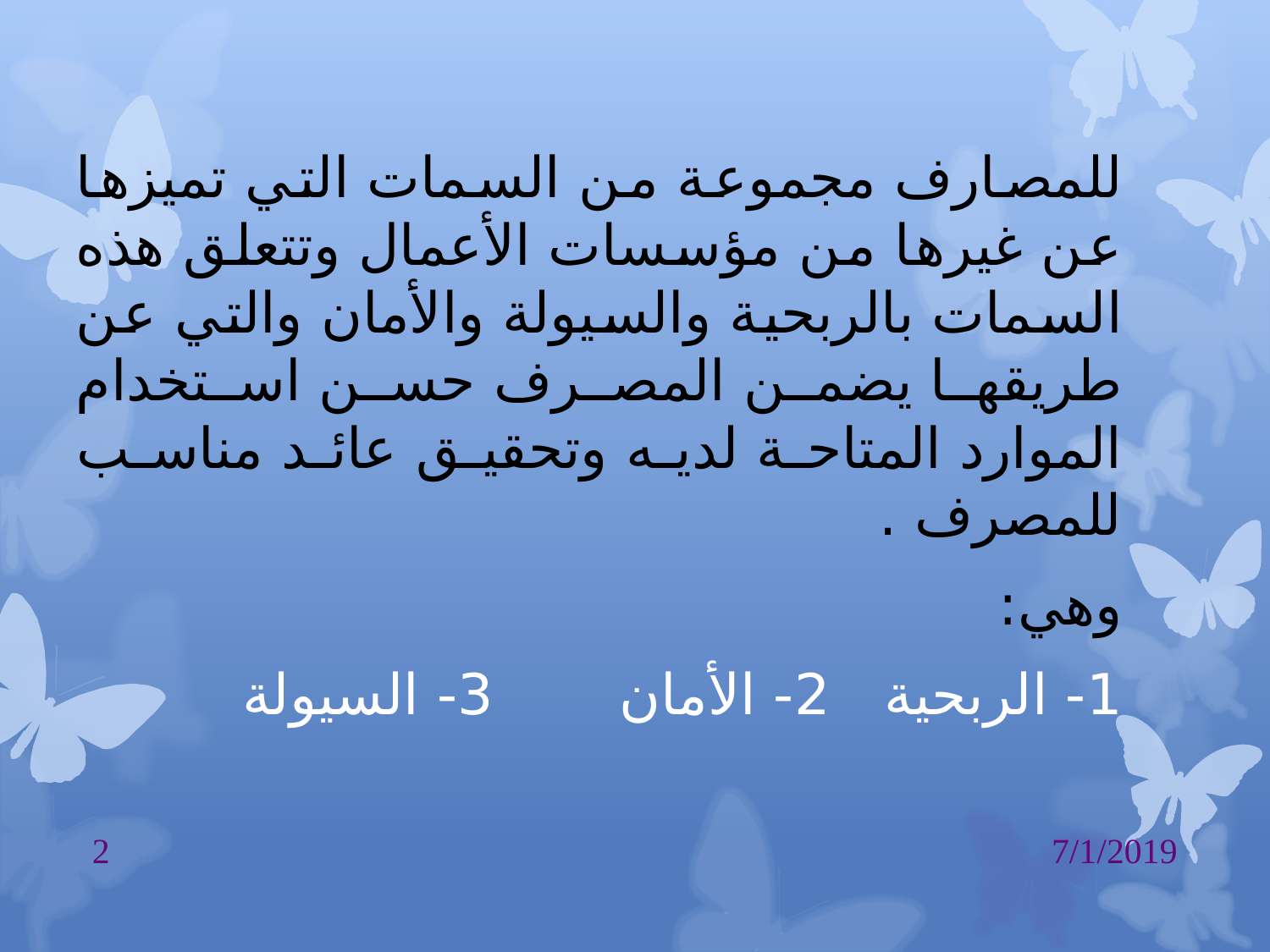

للمصارف مجموعة من السمات التي تميزها عن غيرها من مؤسسات الأعمال وتتعلق هذه السمات بالربحية والسيولة والأمان والتي عن طريقها يضمن المصرف حسن استخدام الموارد المتاحة لديه وتحقيق عائد مناسب للمصرف .
وهي:
1- الربحية   2- الأمان       3- السيولة

2
7/1/2019